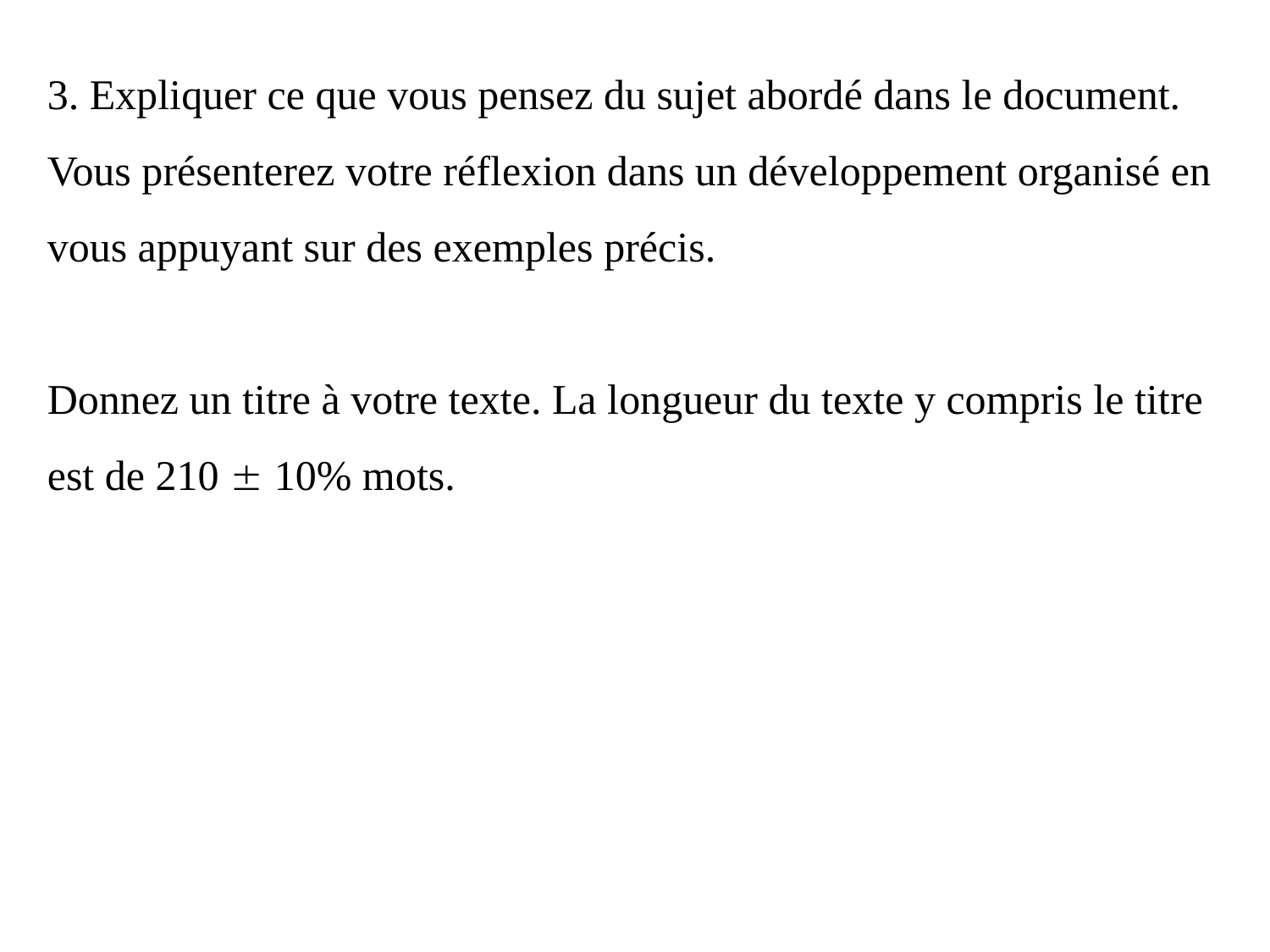

3. Expliquer ce que vous pensez du sujet abordé dans le document. Vous présenterez votre réflexion dans un développement organisé en vous appuyant sur des exemples précis.

Donnez un titre à votre texte. La longueur du texte y compris le titre est de 210 ± 10% mots.